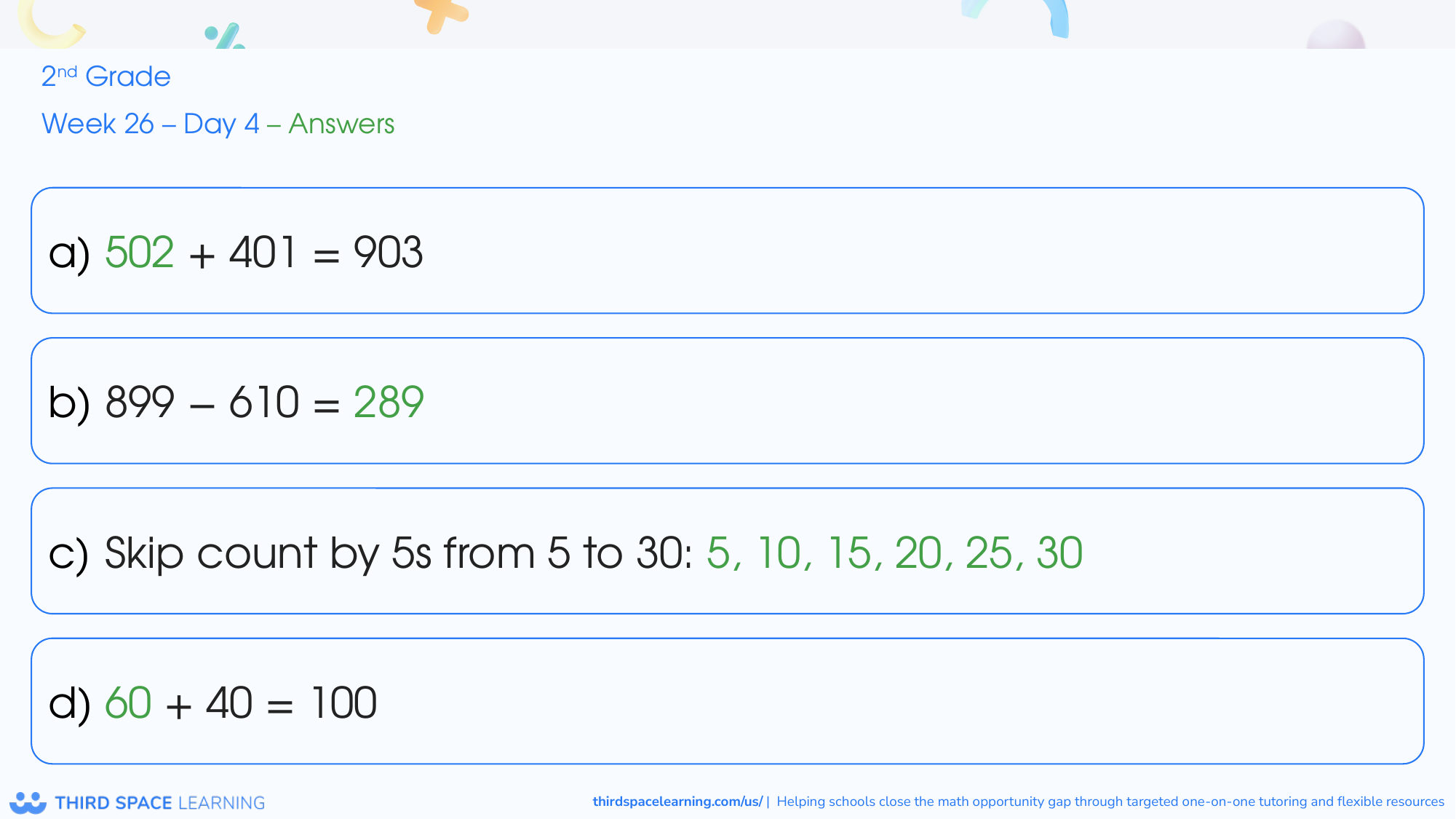

2nd Grade
Week 26 – Day 4 – Answers
502 + 401 = 903
899 − 610 = 289
Skip count by 5s from 5 to 30: 5, 10, 15, 20, 25, 30
60 + 40 = 100